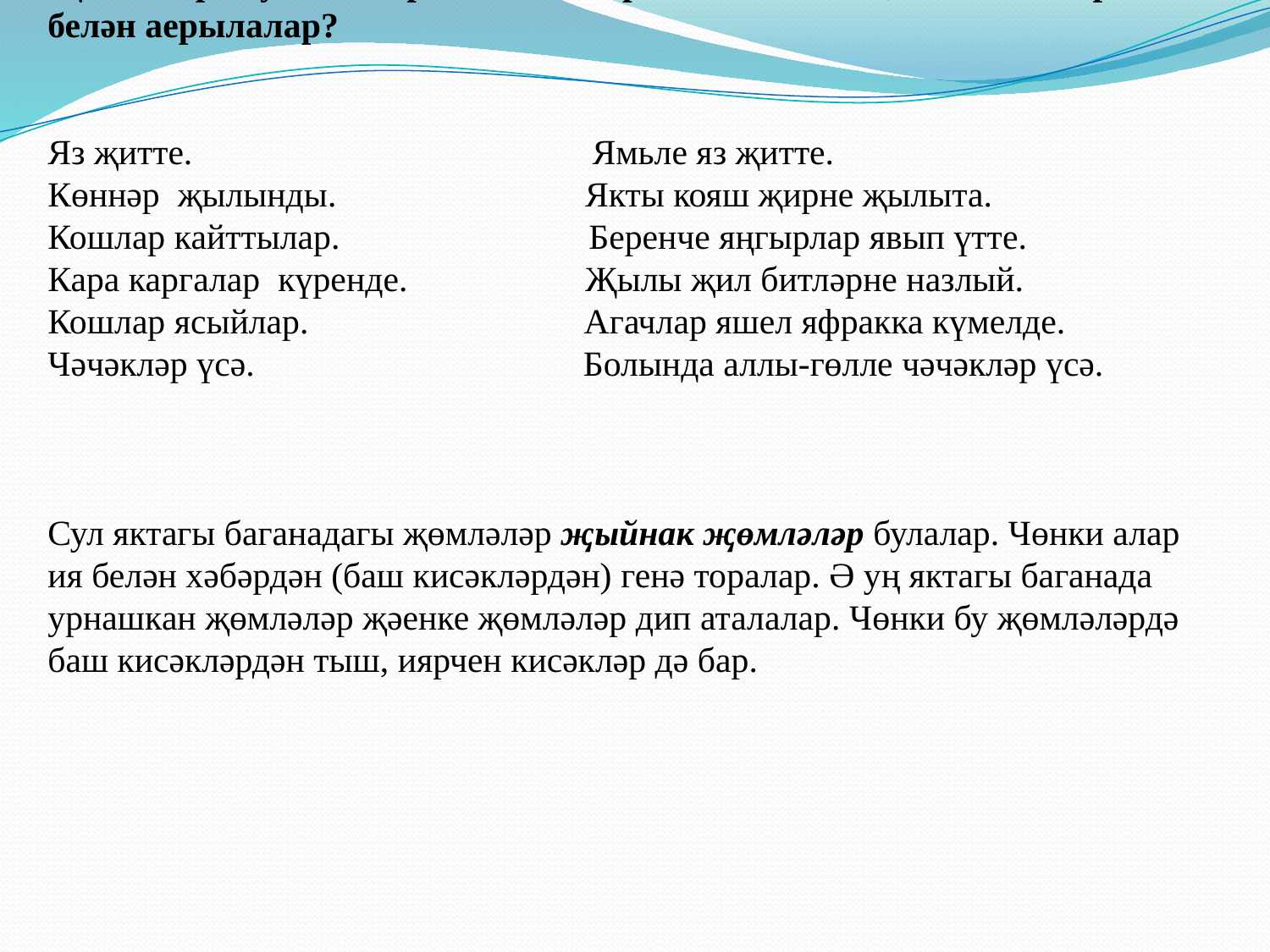

Җөмләләрне укы. Алар кайсы яклары белән охшаш, кайсы яклары белән аерылалар?

Яз җитте.                                             Ямьле яз җитте.
Көннәр  җылынды.                            Якты кояш җирне җылыта.
Кошлар кайттылар.                            Беренче яңгырлар явып үтте.
Кара каргалар  күренде.                    Җылы җил битләрне назлый.
Кошлар ясыйлар.                               Агачлар яшел яфракка күмелде.
Чәчәкләр үсә.                                     Болында аллы-гөлле чәчәкләр үсә.

Сул яктагы баганадагы җөмләләр җыйнак җөмләләр булалар. Чөнки алар ия белән хәбәрдән (баш кисәкләрдән) генә торалар. Ә уң яктагы баганада урнашкан җөмләләр җәенке җөмләләр дип аталалар. Чөнки бу җөмләләрдә баш кисәкләрдән тыш, иярчен кисәкләр дә бар.